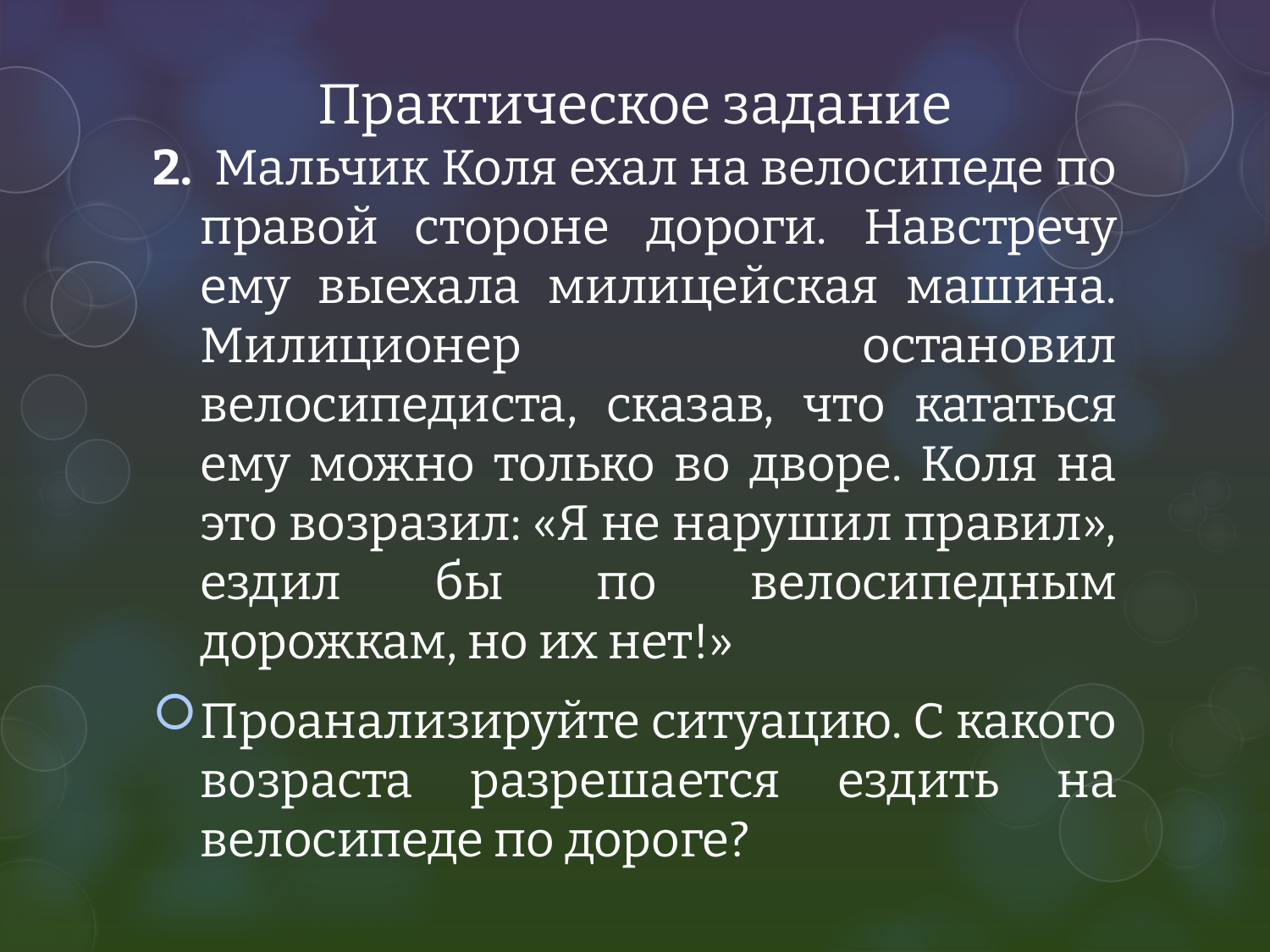

# Практическое задание
2.  Мальчик Коля ехал на велосипеде по правой стороне дороги. Навстречу ему выехала милицейская машина. Милиционер остановил велосипедиста, сказав, что кататься ему можно только во дворе. Коля на это возразил: «Я не нарушил правил», ездил бы по велосипедным дорожкам, но их нет!»
Проанализируйте ситуацию. С какого возраста разрешается ездить на велосипеде по дороге?